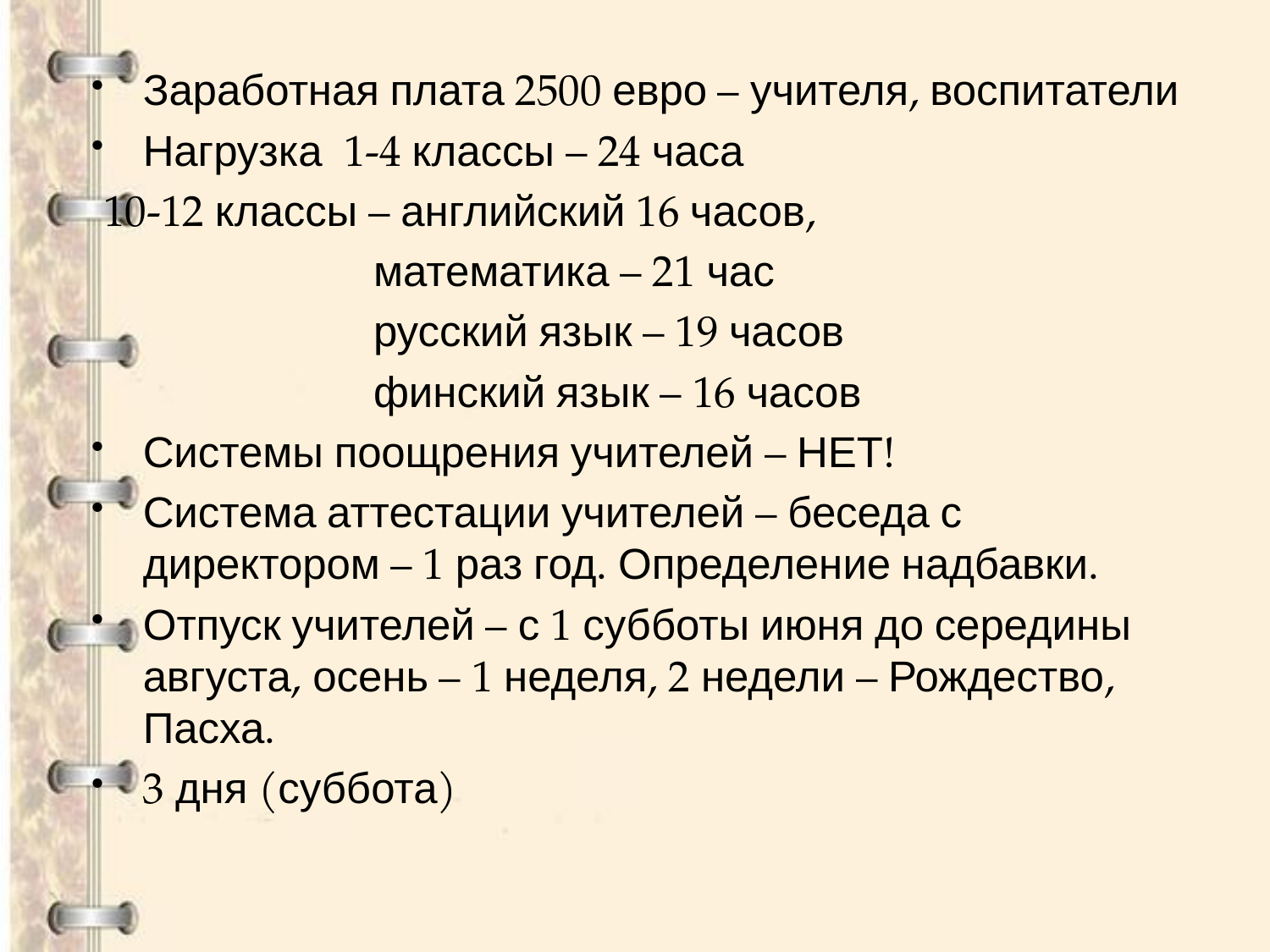

Заработная плата 2500 евро – учителя, воспитатели
Нагрузка  1-4 классы – 24 часа
 10-12 классы – английский 16 часов,
                          математика – 21 час
                          русский язык – 19 часов
                          финский язык – 16 часов
Системы поощрения учителей – НЕТ!
Система аттестации учителей – беседа с директором – 1 раз год. Определение надбавки.
Отпуск учителей – с 1 субботы июня до середины августа, осень – 1 неделя, 2 недели – Рождество, Пасха.
3 дня (суббота)